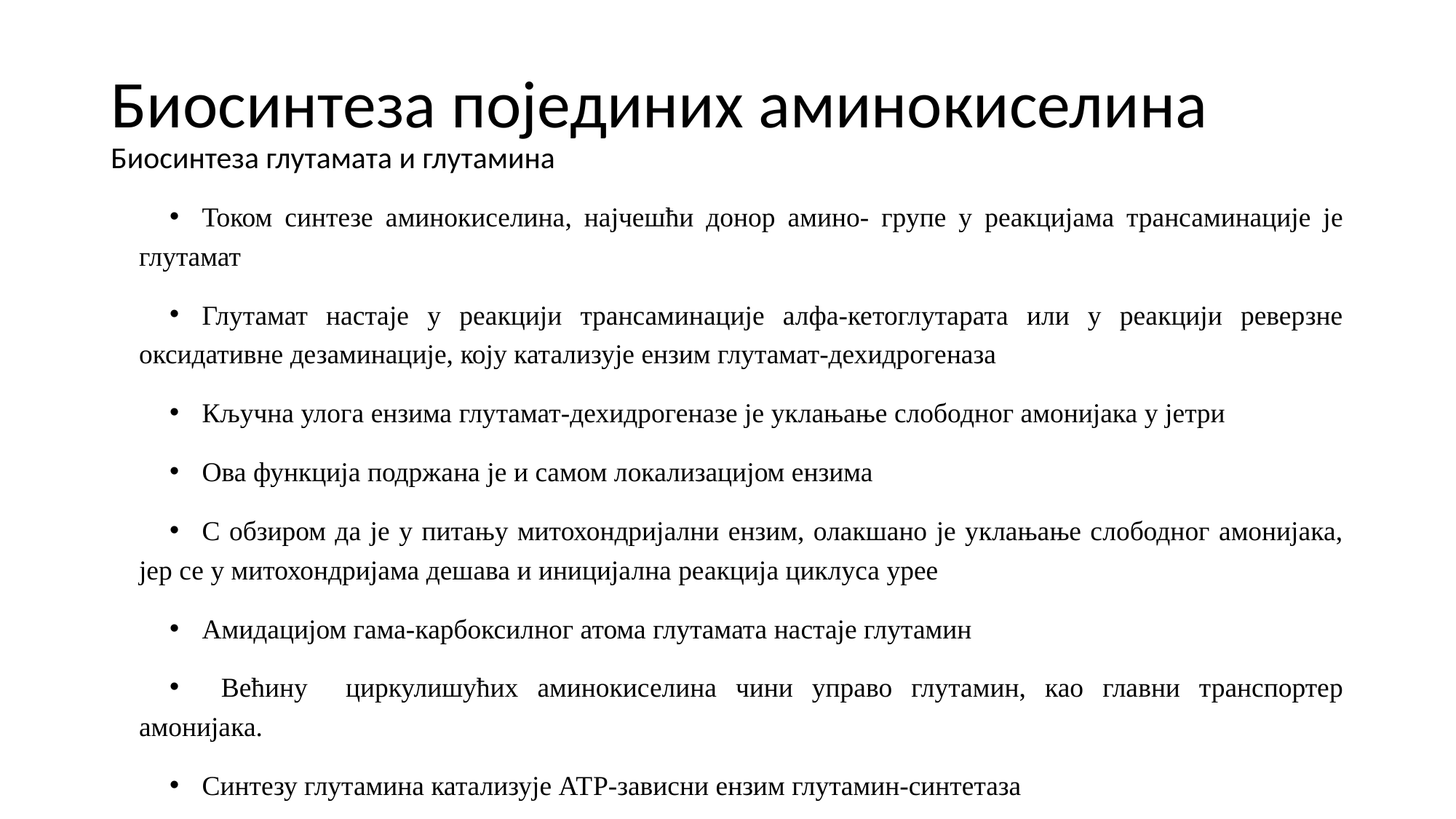

# Биосинтеза појединих аминокиселина Биосинтеза глутамата и глутамина
Током синтезе аминокиселина, најчешћи донор амино- групе у реакцијама трансаминације је глутамат
Глутамат настаје у реакцији трансаминације алфа-кетоглутарата или у реакцији реверзне оксидативне дезаминације, коју катализује ензим глутамат-дехидрогеназа
Кључна улога ензима глутамат-дехидрогеназе је уклањање слободног амонијака у јетри
Ова функција подржана је и самом локализацијом ензима
С обзиром да је у питању митохондријални ензим, олакшано је уклањање слободног амонијака, јер се у митохондријама дешава и иницијална реакција циклуса урее
Амидацијом гама-карбоксилног атома глутамата настаје глутамин
 Већину  циркулишућих аминокиселина чини управо глутамин, као главни транспортер амонијака.
Синтезу глутамина катализује АТP-зависни ензим глутамин-синтетаза